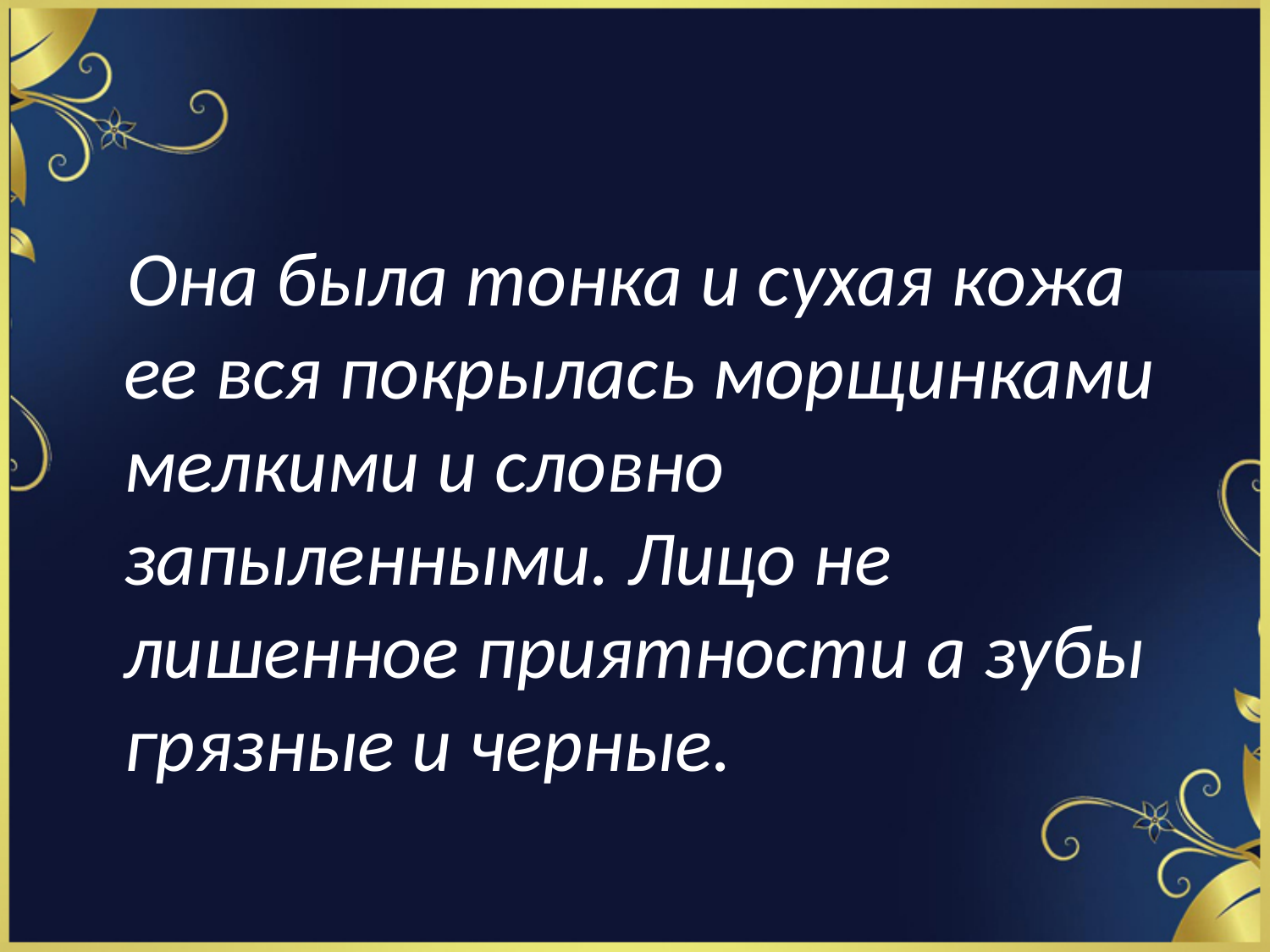

Она была тонка и сухая кожа ее вся покрылась морщинками мелкими и словно запыленными. Лицо не лишенное приятности а зубы грязные и черные.